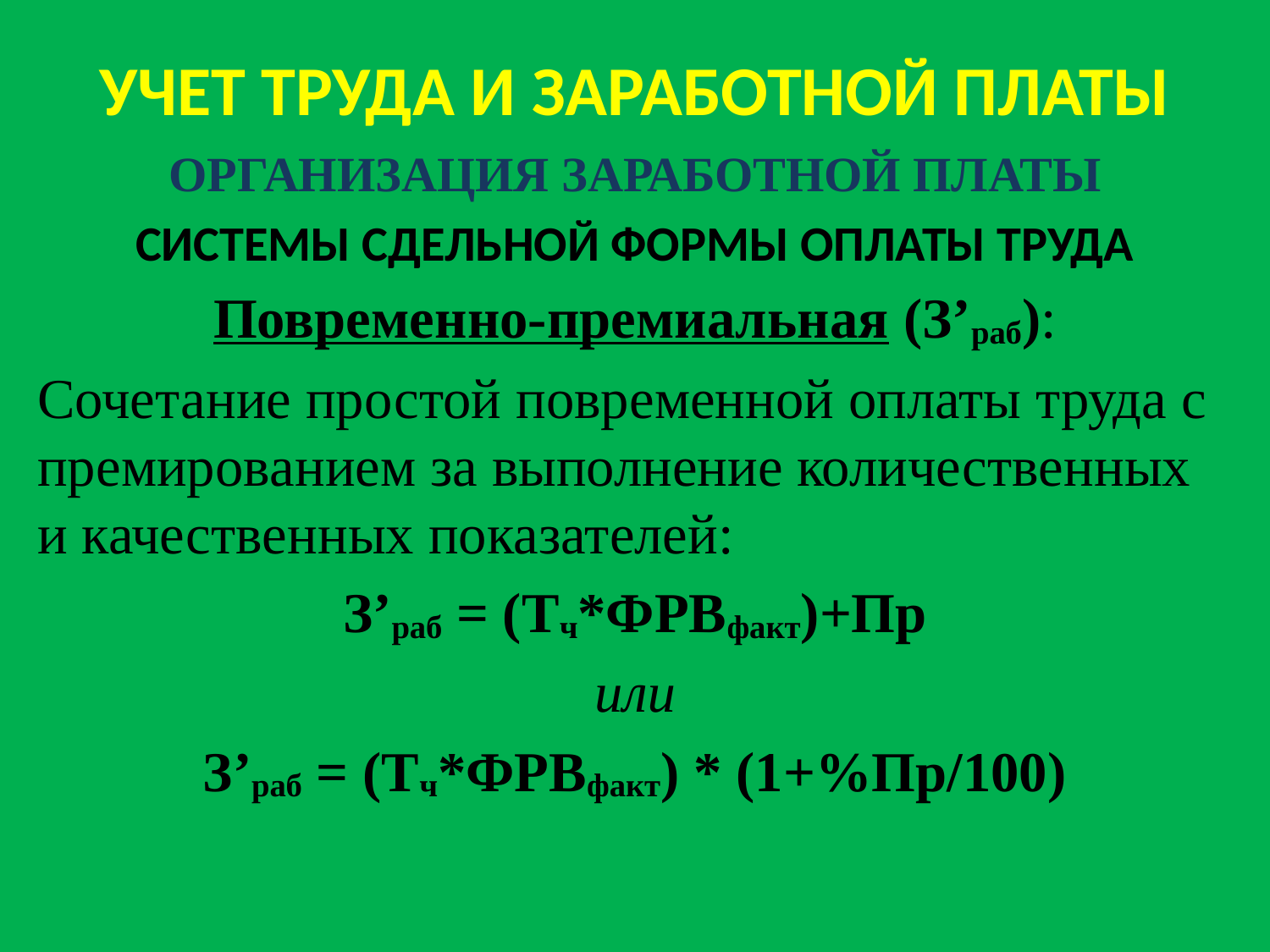

# УЧЕТ ТРУДА И ЗАРАБОТНОЙ ПЛАТЫ
ОРГАНИЗАЦИЯ ЗАРАБОТНОЙ ПЛАТЫ
СИСТЕМЫ СДЕЛЬНОЙ ФОРМЫ ОПЛАТЫ ТРУДА
Повременно-премиальная (З’раб):
Сочетание простой повременной оплаты труда с премированием за выполнение количественных и качественных показателей:
З’раб = (Тч*ФРВфакт)+Пр
или
З’раб = (Тч*ФРВфакт) * (1+%Пр/100)